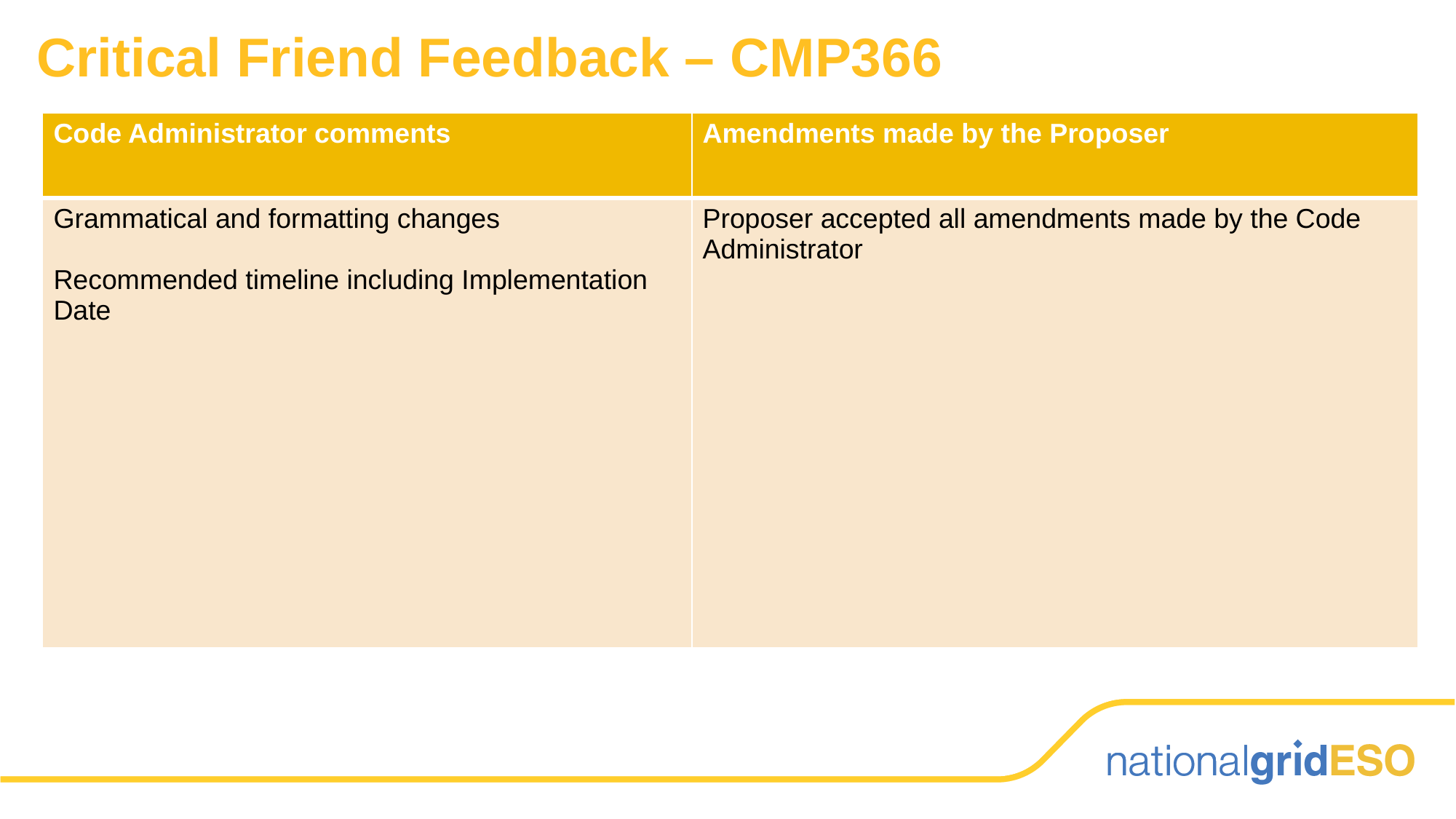

# Critical Friend Feedback – CMP366
| Code Administrator comments | Amendments made by the Proposer |
| --- | --- |
| Grammatical and formatting changes Recommended timeline including Implementation Date | Proposer accepted all amendments made by the Code Administrator |